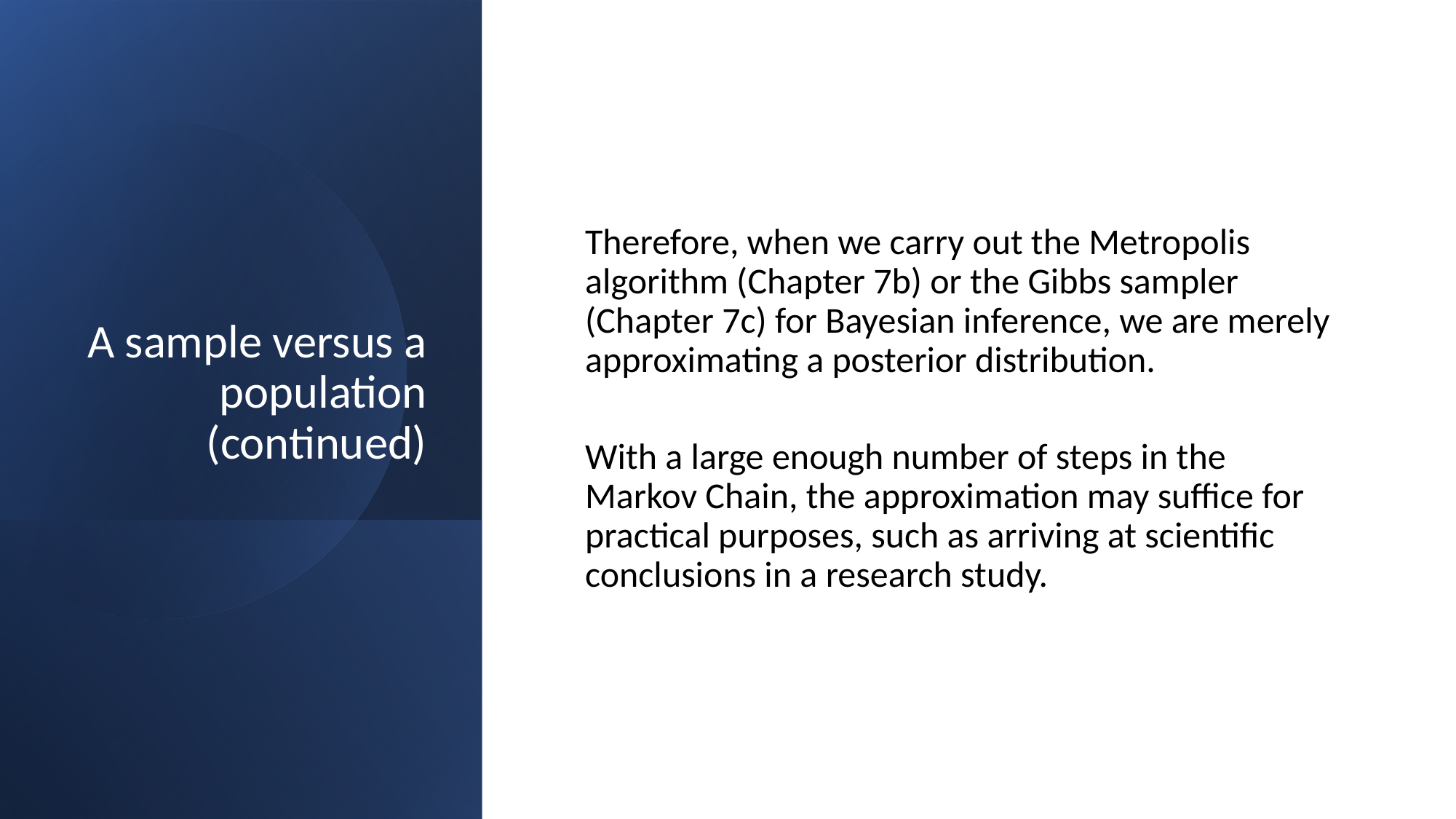

# A sample versus a population (continued)
Therefore, when we carry out the Metropolis algorithm (Chapter 7b) or the Gibbs sampler (Chapter 7c) for Bayesian inference, we are merely approximating a posterior distribution.

With a large enough number of steps in the Markov Chain, the approximation may suffice for practical purposes, such as arriving at scientific conclusions in a research study.